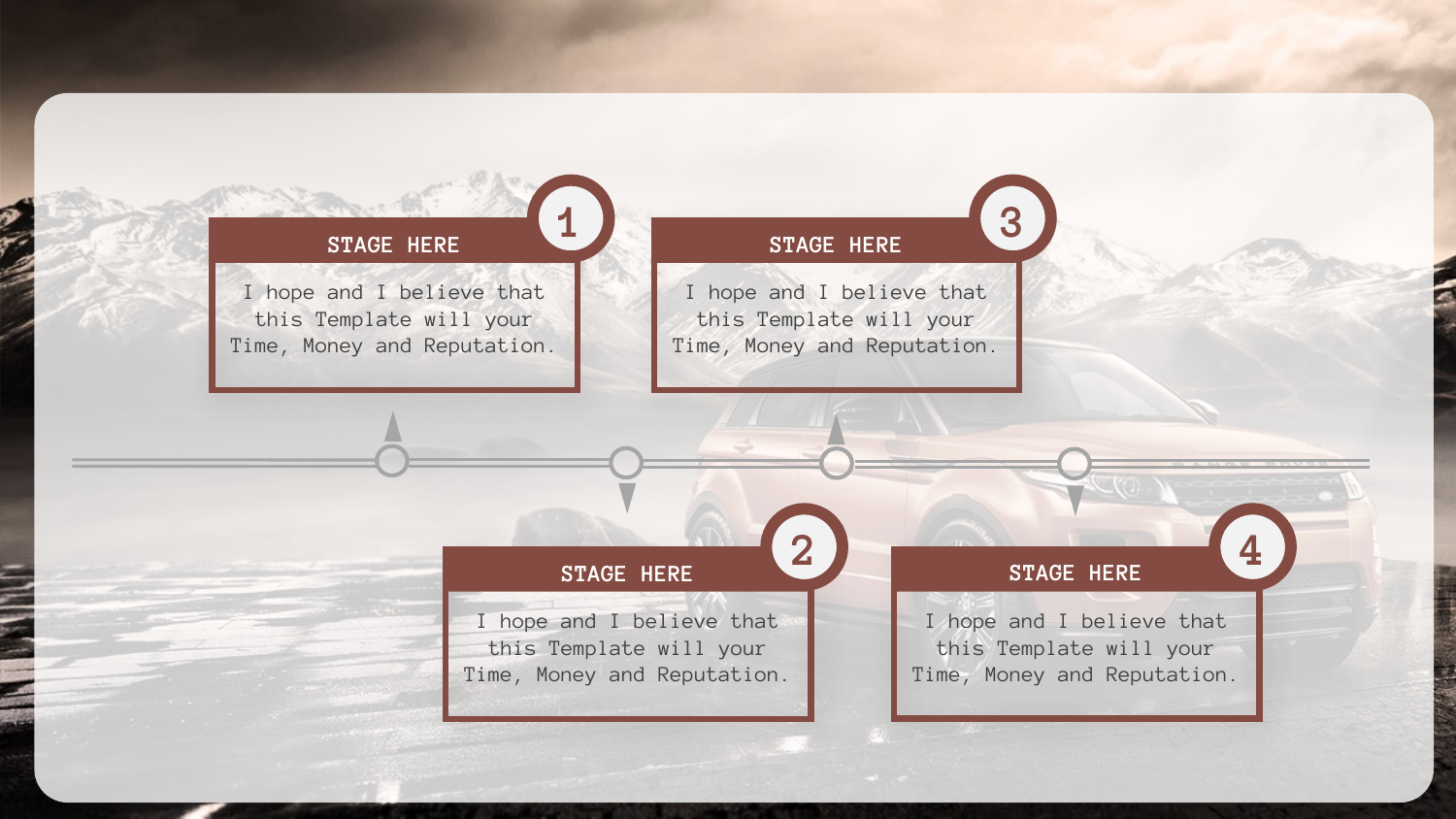

#

3
1

STAGE HERE
STAGE HERE
I hope and I believe that this Template will your Time, Money and Reputation.
I hope and I believe that this Template will your Time, Money and Reputation.

4
2

STAGE HERE
STAGE HERE
I hope and I believe that this Template will your Time, Money and Reputation.
I hope and I believe that this Template will your Time, Money and Reputation.